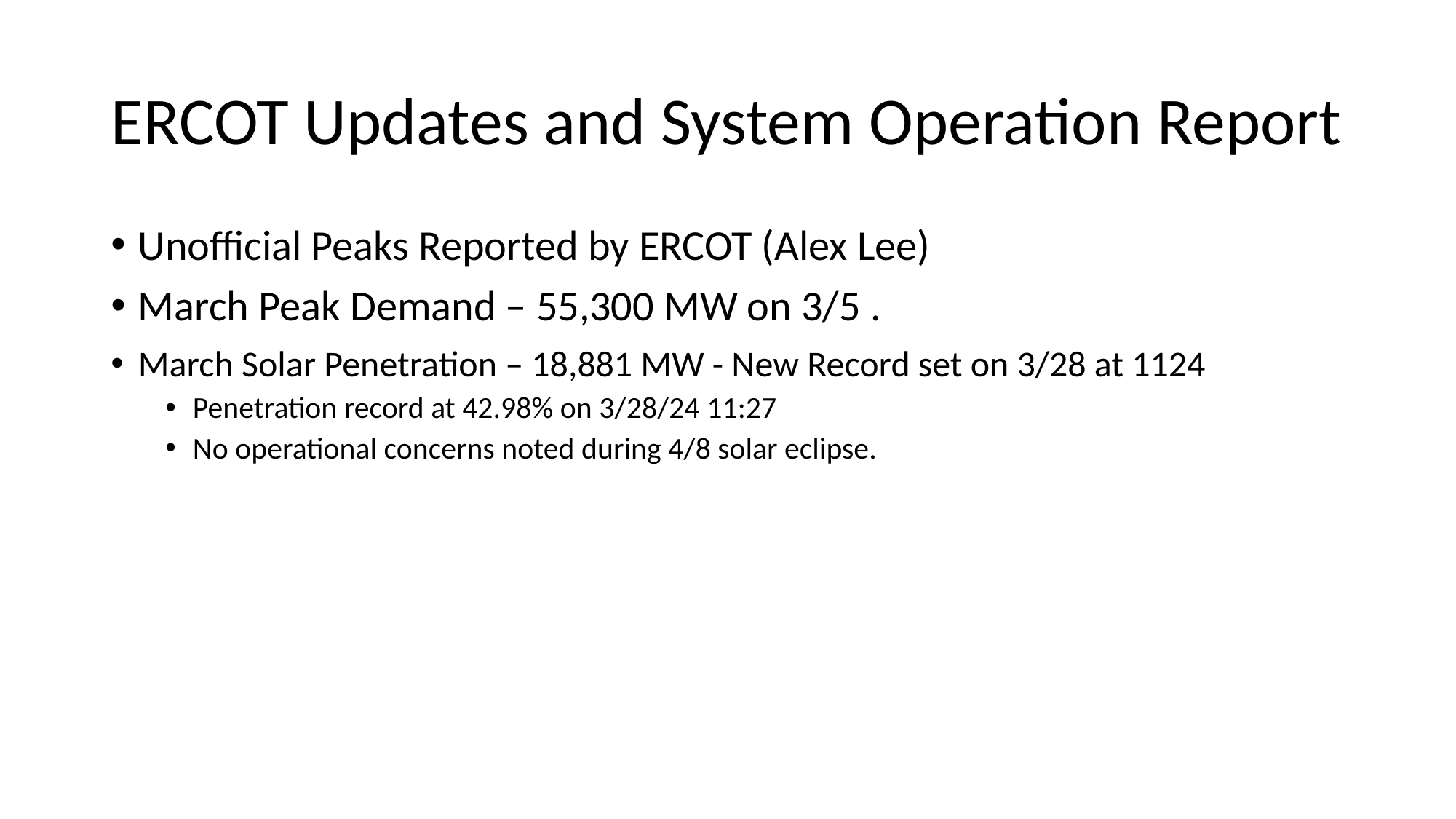

# ERCOT Updates and System Operation Report
Unofficial Peaks Reported by ERCOT (Alex Lee)
March Peak Demand – 55,300 MW on 3/5 .
March Solar Penetration – 18,881 MW - New Record set on 3/28 at 1124
Penetration record at 42.98% on 3/28/24 11:27
No operational concerns noted during 4/8 solar eclipse.